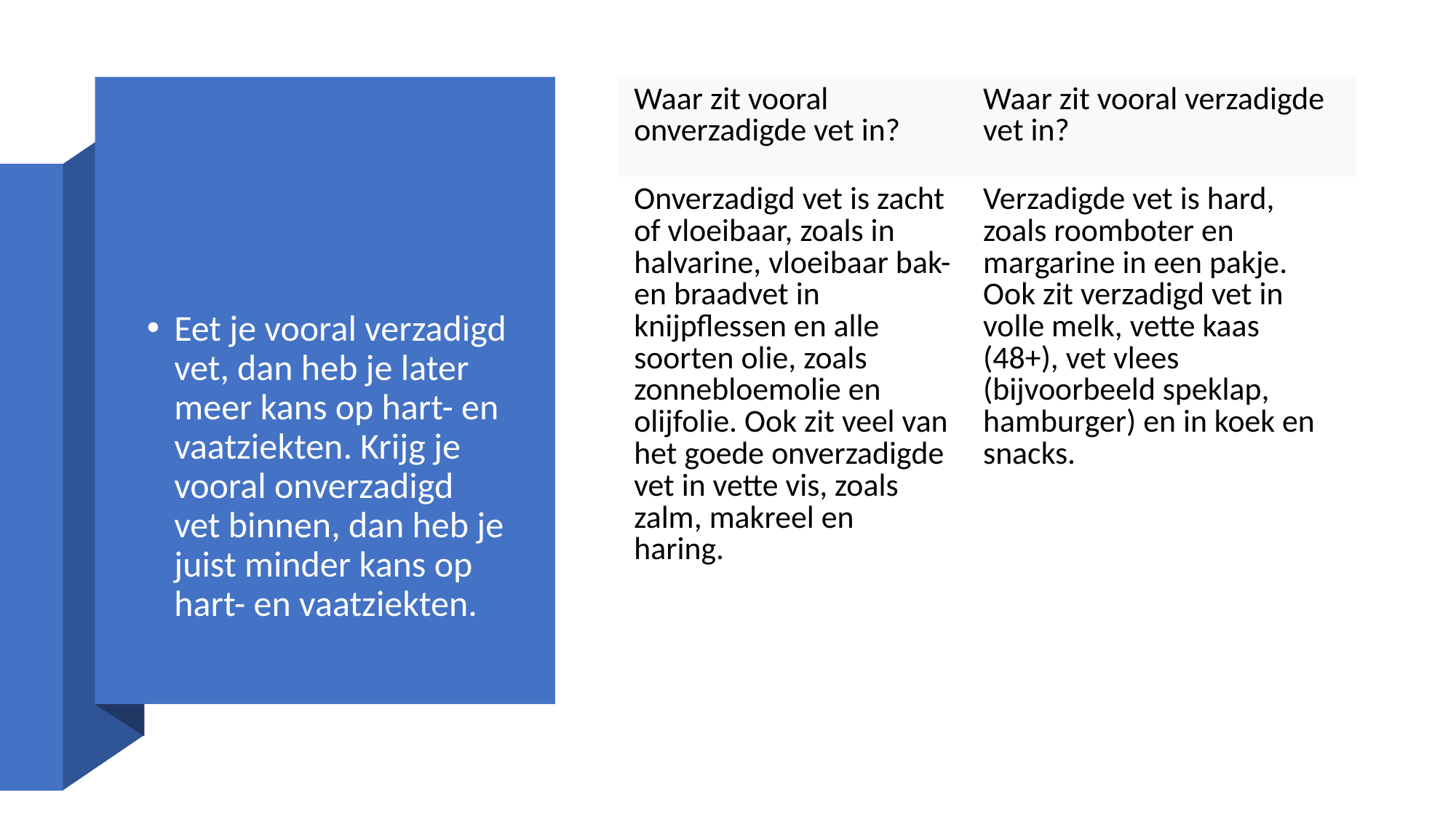

| Waar zit vooral onverzadigde vet in? | Waar zit vooral verzadigde vet in? |
| --- | --- |
| Onverzadigd vet is zacht of vloeibaar, zoals in halvarine, vloeibaar bak- en braadvet in knijpflessen en alle soorten olie, zoals zonnebloemolie en olijfolie. Ook zit veel van het goede onverzadigde vet in vette vis, zoals zalm, makreel en haring. | Verzadigde vet is hard, zoals roomboter en margarine in een pakje. Ook zit verzadigd vet in volle melk, vette kaas (48+), vet vlees (bijvoorbeeld speklap, hamburger) en in koek en snacks. |

Eet je vooral verzadigd vet, dan heb je later meer kans op hart- en vaatziekten. Krijg je vooral onverzadigd vet binnen, dan heb je juist minder kans op hart- en vaatziekten.